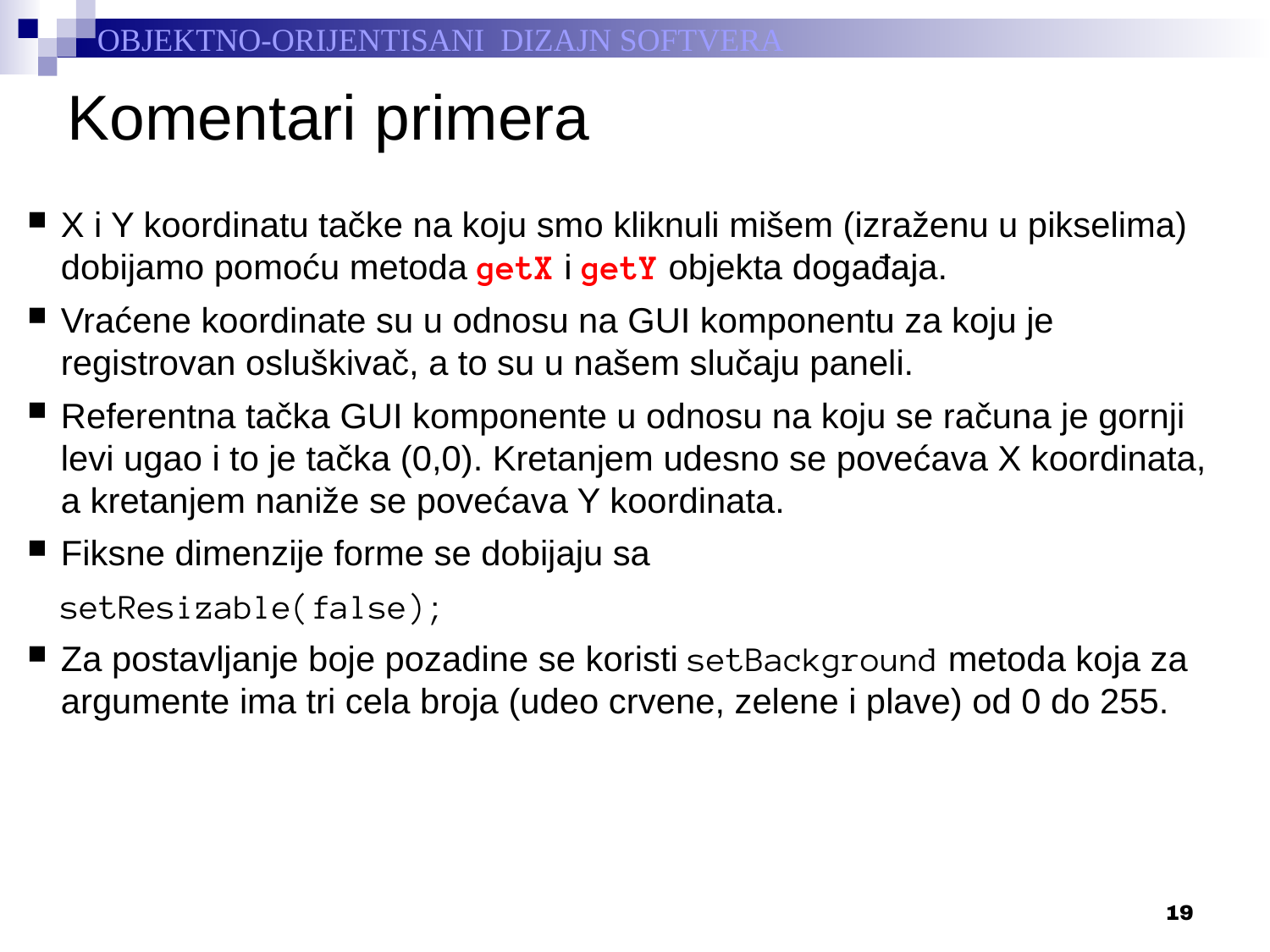

# Komentari primera
X i Y koordinatu tačke na koju smo kliknuli mišem (izraženu u pikselima) dobijamo pomoću metoda getX i getY objekta događaja.
Vraćene koordinate su u odnosu na GUI komponentu za koju je registrovan osluškivač, a to su u našem slučaju paneli.
Referentna tačka GUI komponente u odnosu na koju se računa je gornji levi ugao i to je tačka (0,0). Kretanjem udesno se povećava X koordinata, a kretanjem naniže se povećava Y koordinata.
Fiksne dimenzije forme se dobijaju sa
	setResizable(false);
Za postavljanje boje pozadine se koristi setBackground metoda koja za argumente ima tri cela broja (udeo crvene, zelene i plave) od 0 do 255.
19